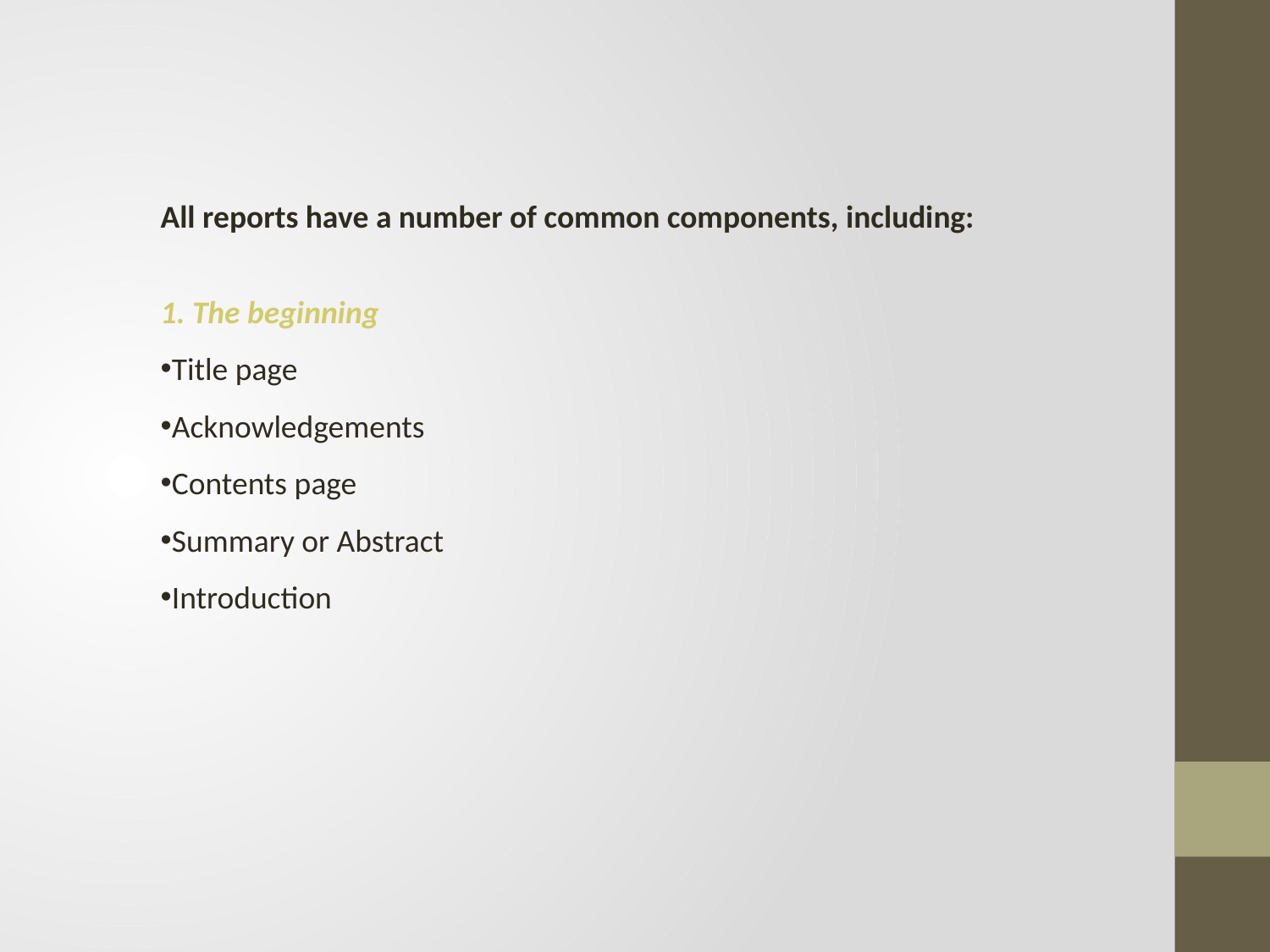

All reports have a number of common components, including:

1. The beginning
Title page
Acknowledgements
Contents page
Summary or Abstract
Introduction